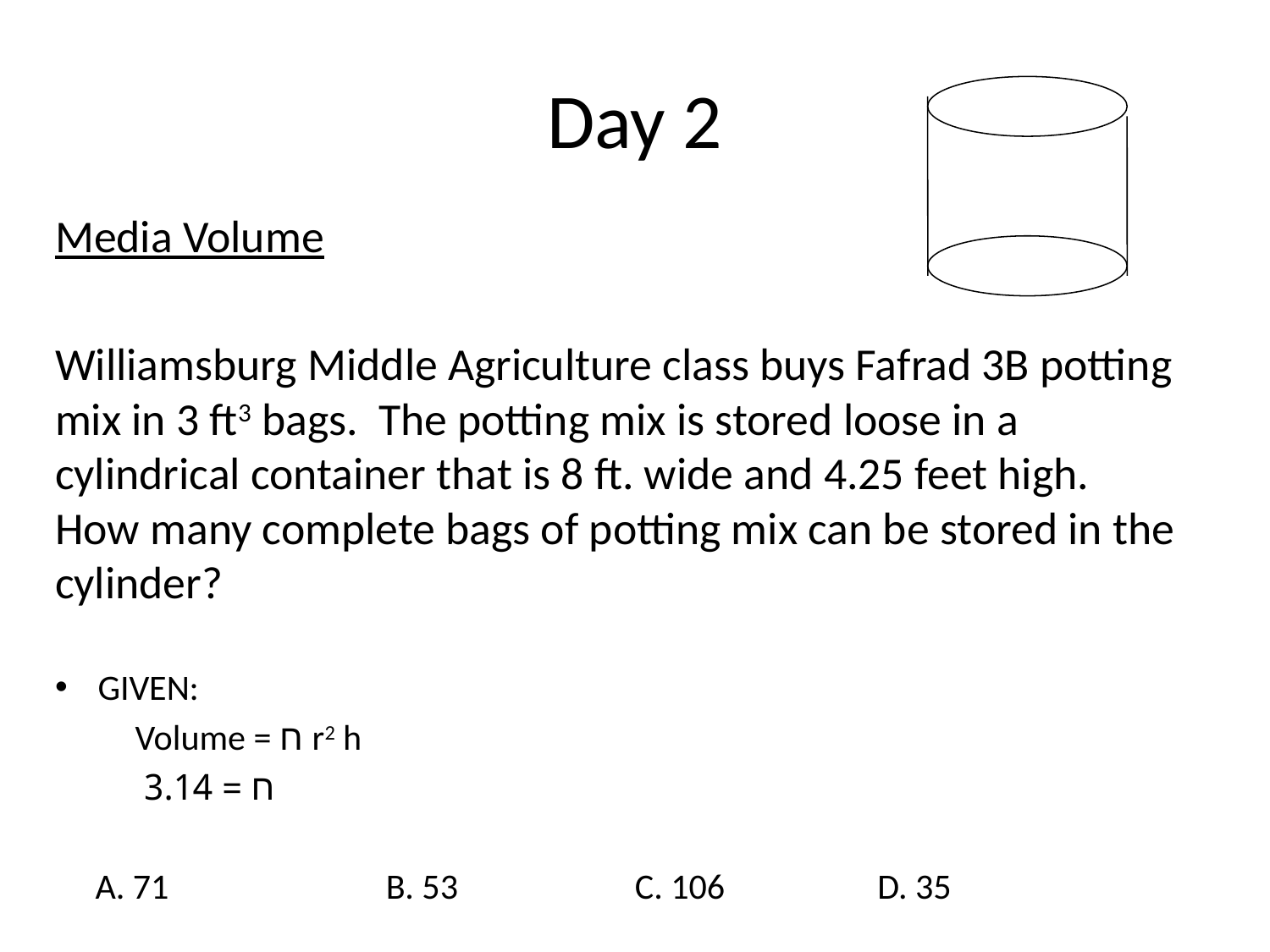

# Day 2
Media Volume

Williamsburg Middle Agriculture class buys Fafrad 3B potting mix in 3 ft3 bags.  The potting mix is stored loose in a cylindrical container that is 8 ft. wide and 4.25 feet high.  How many complete bags of potting mix can be stored in the cylinder?

GIVEN:
	Volume = ח r2 h
	 ח = 3.14

     A. 71                           B. 53                      C. 106                   D. 35